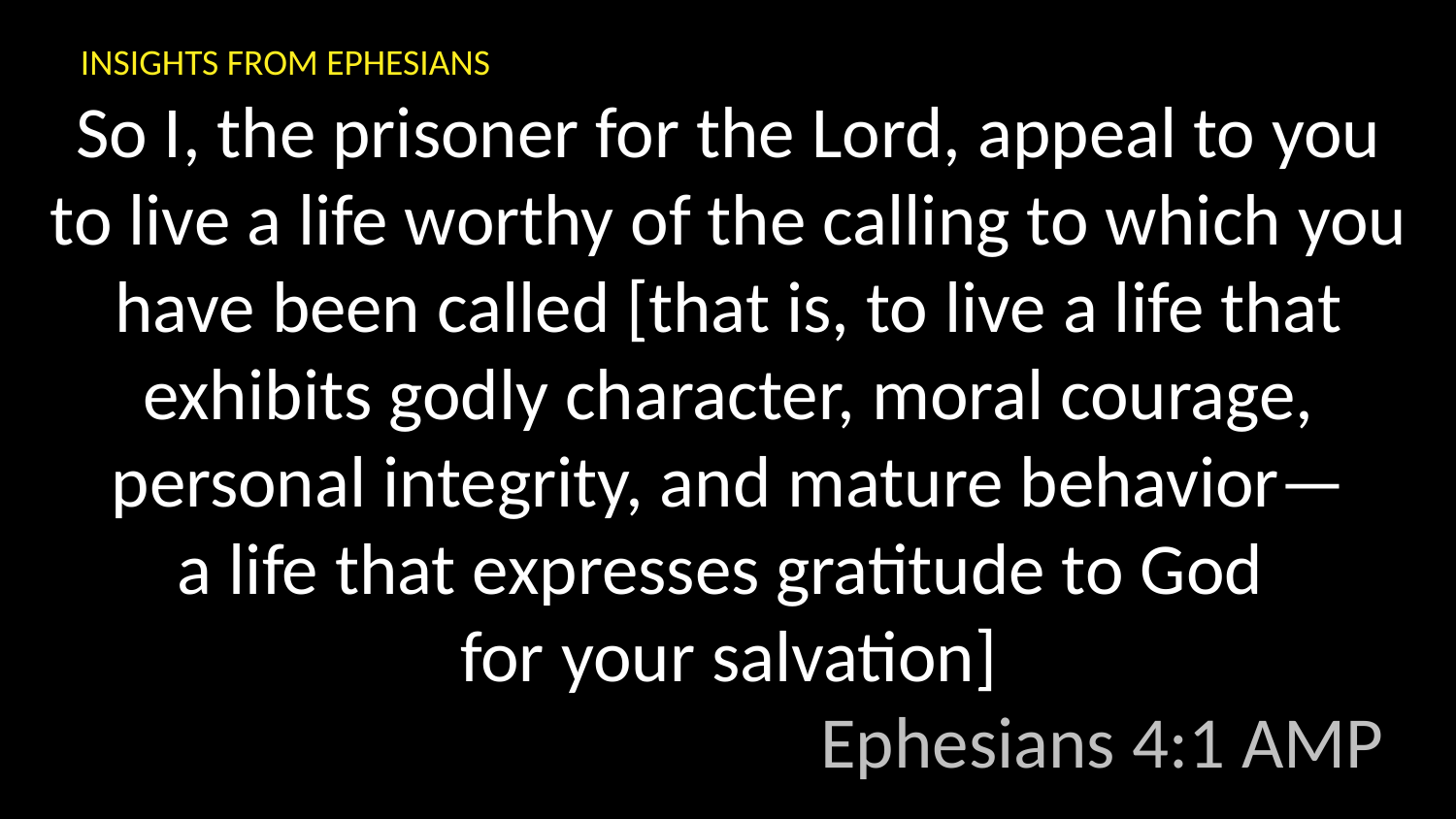

INSIGHTS FROM EPHESIANS
So I, the prisoner for the Lord, appeal to you to live a life worthy of the calling to which you have been called [that is, to live a life that exhibits godly character, moral courage, personal integrity, and mature behavior—
a life that expresses gratitude to God
for your salvation]
Ephesians 4:1 AMP